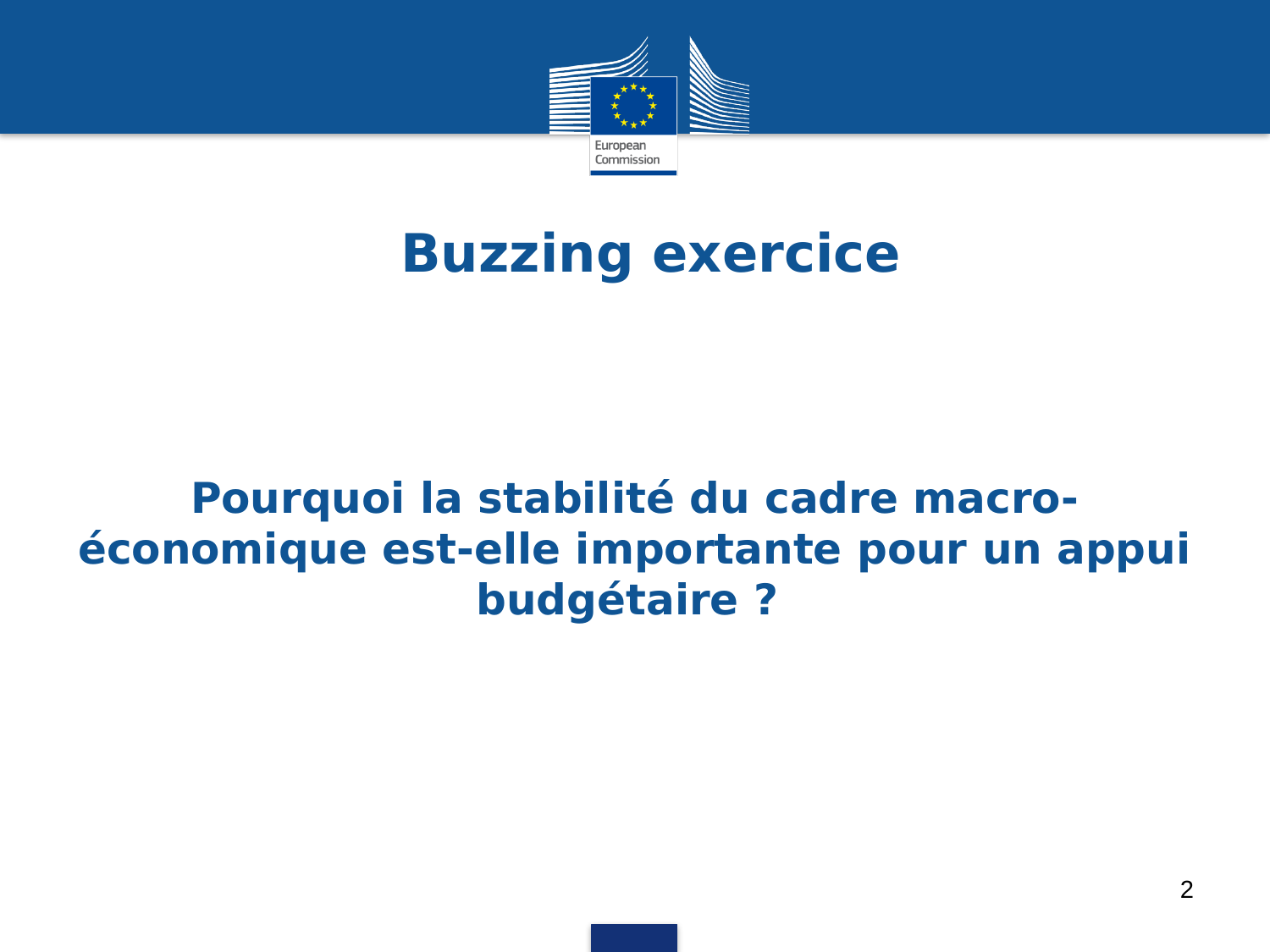

# Buzzing exercice

Pourquoi la stabilité du cadre macro-économique est-elle importante pour un appui budgétaire ?

2